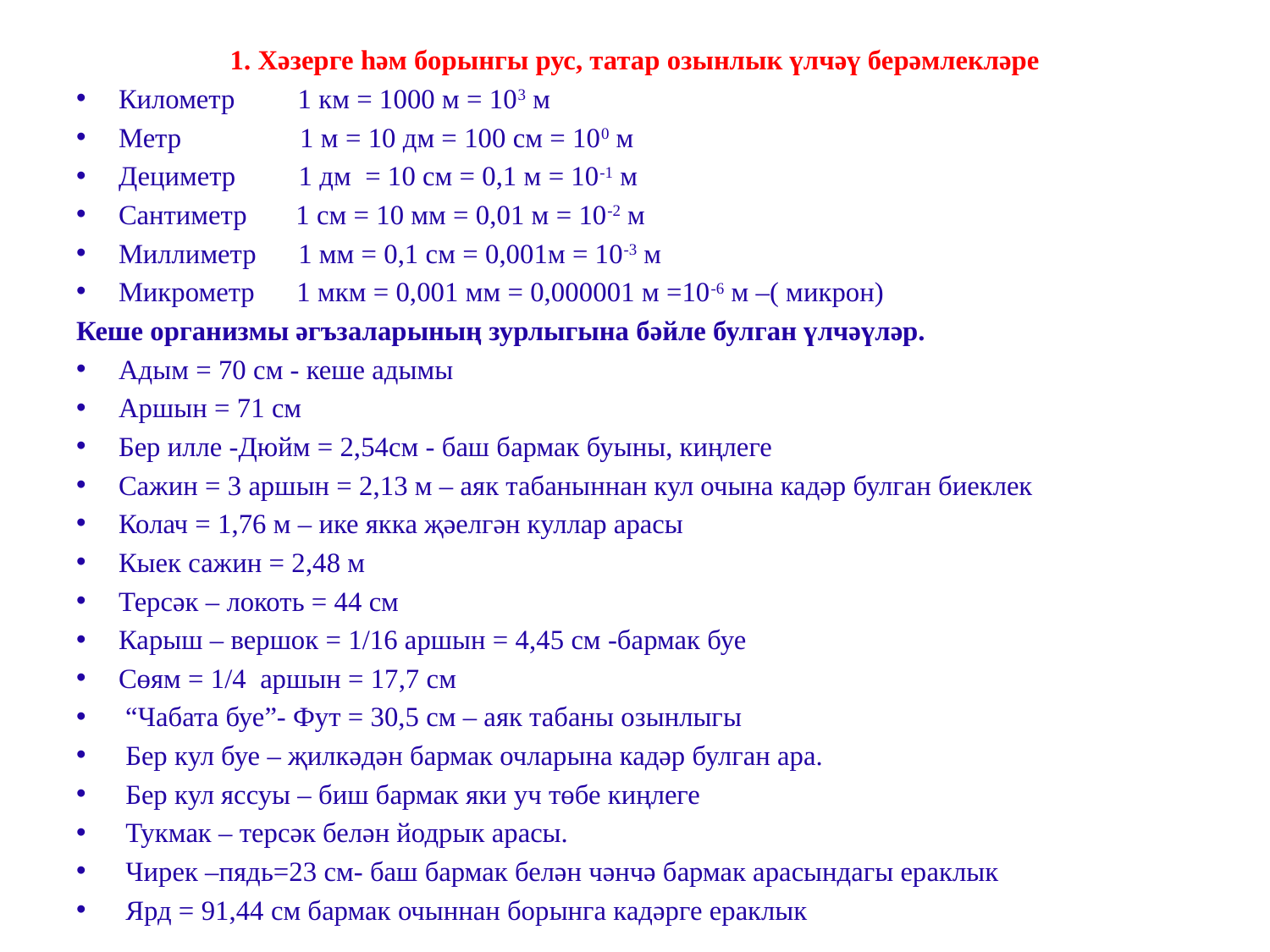

1. Хәзерге һәм борынгы рус, татар озынлык үлчәү берәмлекләре
Километр         1 км = 1000 м = 103 м
Метр                 1 м = 10 дм = 100 см = 100 м
Дециметр         1 дм  = 10 см = 0,1 м = 10-1 м
Сантиметр       1 см = 10 мм = 0,01 м = 10-2 м
Миллиметр      1 мм = 0,1 см = 0,001м = 10-3 м
Микрометр      1 мкм = 0,001 мм = 0,000001 м =10-6 м –( микрон)
Кеше организмы әгъзаларының зурлыгына бәйле булган үлчәүләр.
Адым = 70 см - кеше адымы
Аршын = 71 см
Бер илле -Дюйм = 2,54см - баш бармак буыны, киңлеге
Сажин = 3 аршын = 2,13 м – аяк табаныннан кул очына кадәр булган биеклек
Колач = 1,76 м – ике якка җәелгән куллар арасы
Кыек сажин = 2,48 м
Терсәк – локоть = 44 см
Карыш – вершок = 1/16 аршын = 4,45 см -бармак буе
Сөям = 1/4  аршын = 17,7 см
 “Чабата буе”- Фут = 30,5 см – аяк табаны озынлыгы
 Бер кул буе – җилкәдән бармак очларына кадәр булган ара.
 Бер кул яссуы – биш бармак яки уч төбе киңлеге
 Тукмак – терсәк белән йодрык арасы.
 Чирек –пядь=23 см- баш бармак белән чәнчә бармак арасындагы ераклык
 Ярд = 91,44 см бармак очыннан борынга кадәрге ераклык